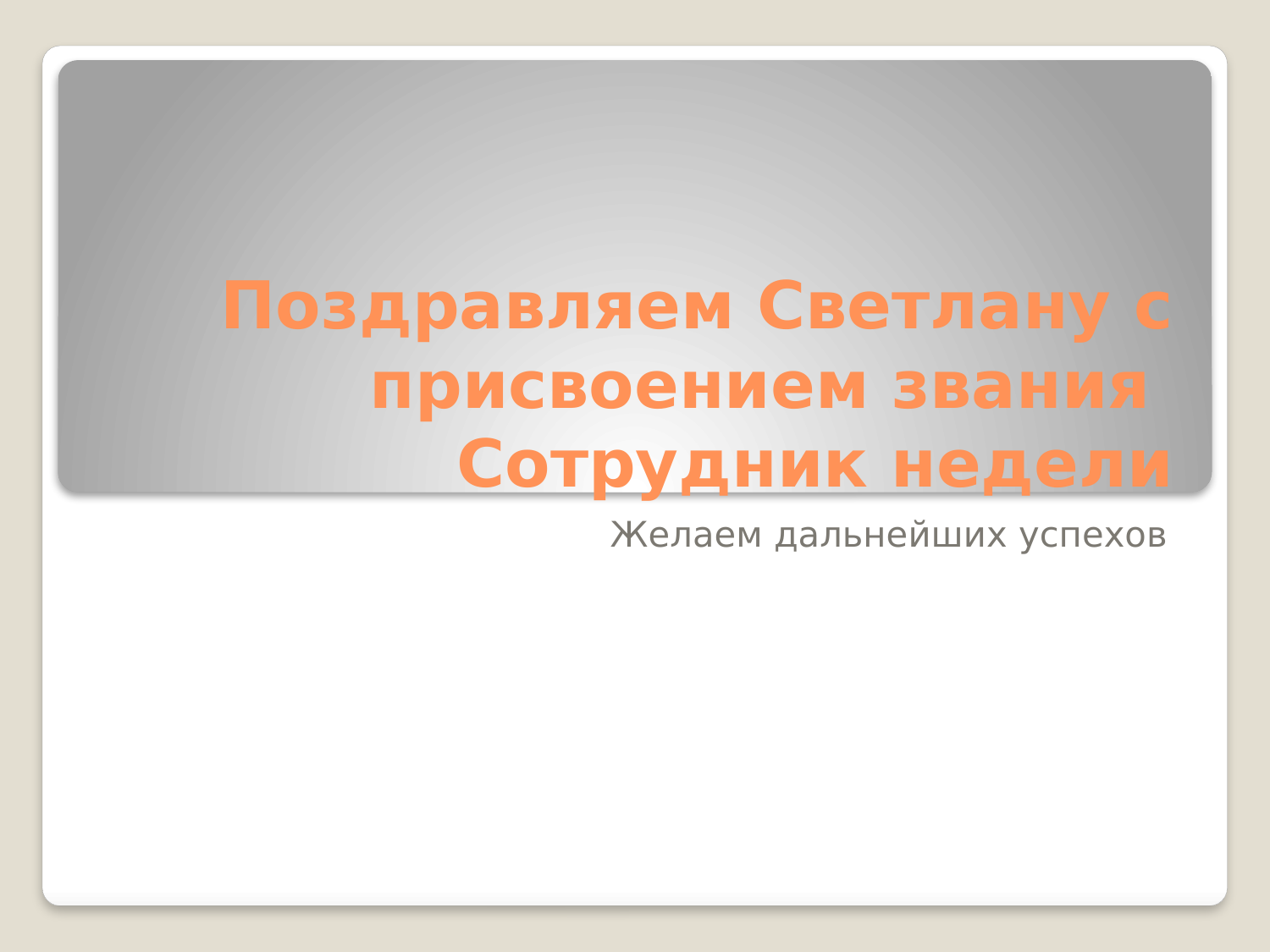

# Поздравляем Светлану с присвоением звания Сотрудник недели
Желаем дальнейших успехов